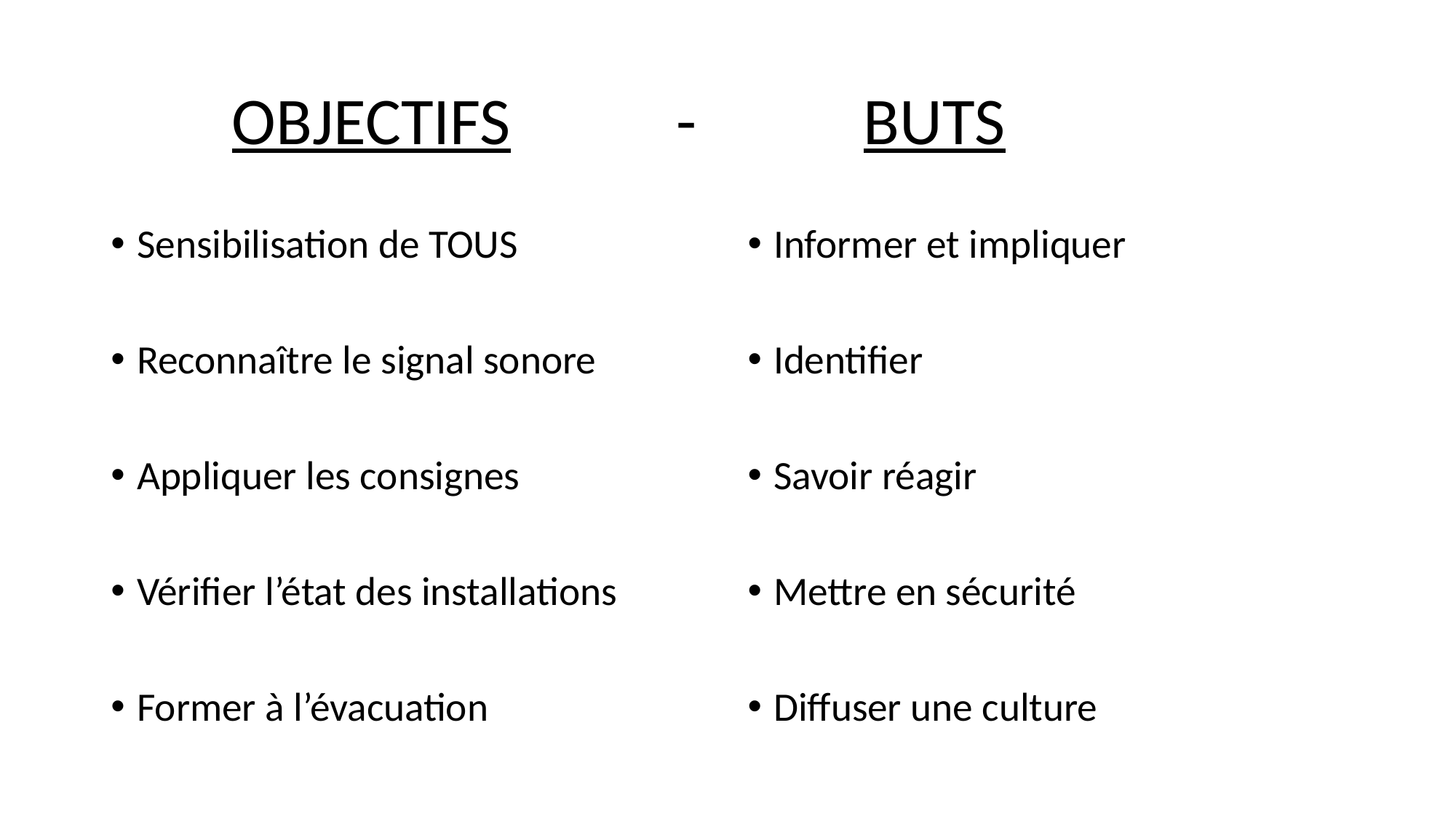

# OBJECTIFS           -           BUTS
Sensibilisation de TOUS

Reconnaître le signal sonore

Appliquer les consignes

Vérifier l’état des installations

Former à l’évacuation
Informer et impliquer

Identifier

Savoir réagir

Mettre en sécurité

Diffuser une culture